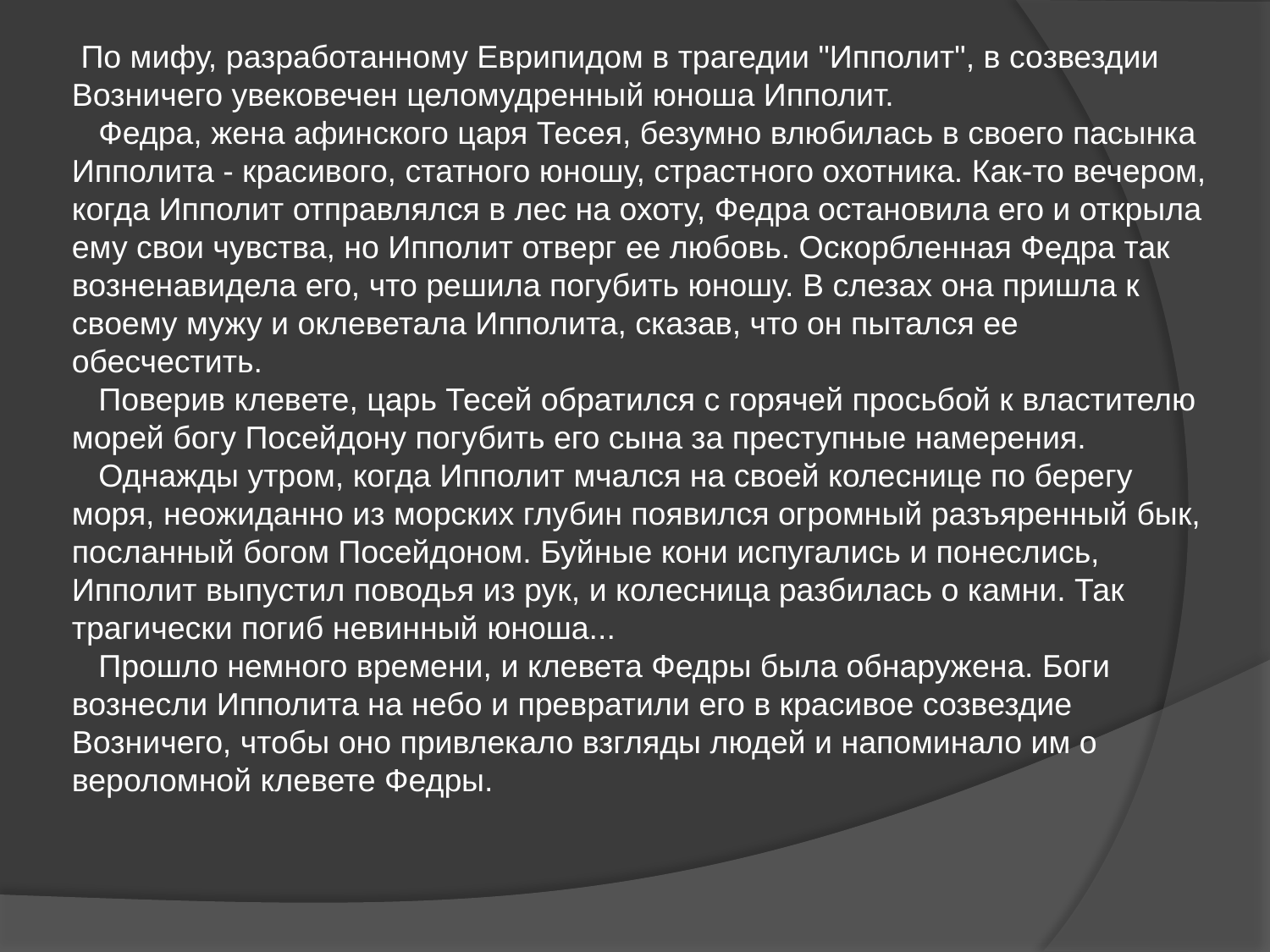

По мифу, разработанному Еврипидом в трагедии "Ипполит", в созвездии Возничего увековечен целомудренный юноша Ипполит.
   Федра, жена афинского царя Тесея, безумно влюбилась в своего пасынка Ипполита - красивого, статного юношу, страстного охотника. Как-то вечером, когда Ипполит отправлялся в лес на охоту, Федра остановила его и открыла ему свои чувства, но Ипполит отверг ее любовь. Оскорбленная Федра так возненавидела его, что решила погубить юношу. В слезах она пришла к своему мужу и оклеветала Ипполита, сказав, что он пытался ее обесчестить.
   Поверив клевете, царь Тесей обратился с горячей просьбой к властителю морей богу Посейдону погубить его сына за преступные намерения.
   Однажды утром, когда Ипполит мчался на своей колеснице по берегу моря, неожиданно из морских глубин появился огромный разъяренный бык, посланный богом Посейдоном. Буйные кони испугались и понеслись, Ипполит выпустил поводья из рук, и колесница разбилась о камни. Так трагически погиб невинный юноша...
   Прошло немного времени, и клевета Федры была обнаружена. Боги вознесли Ипполита на небо и превратили его в красивое созвездие Возничего, чтобы оно привлекало взгляды людей и напоминало им о вероломной клевете Федры.